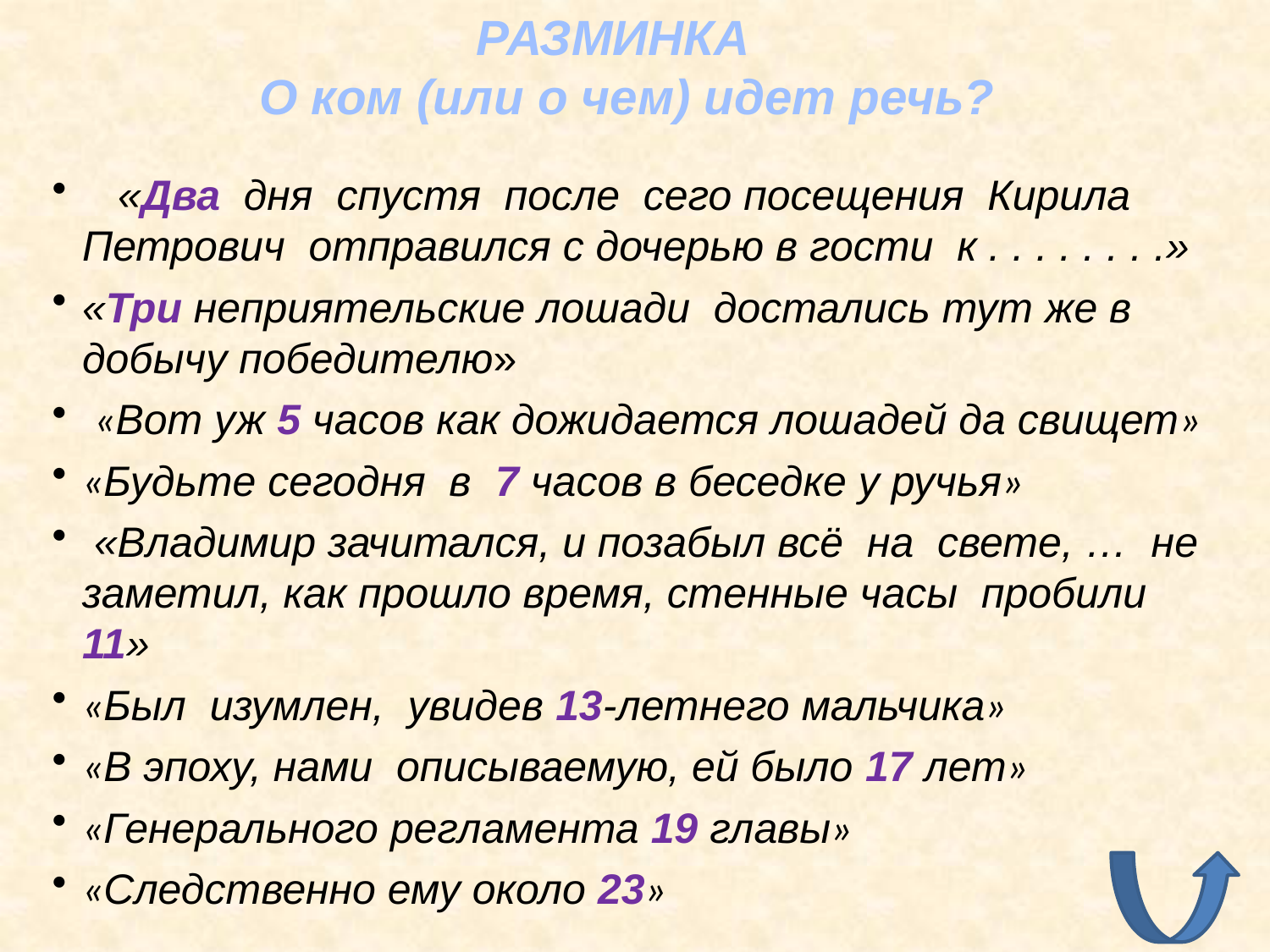

РАЗМИНКА
 О ком (или о чем) идет речь?
   «Два  дня  спустя  после  сего посещения  Кирила  Петрович  отправился с дочерью в гости  к . . . . . . . .»
«Три неприятельские лошади  достались тут же в добычу победителю»
 «Вот уж 5 часов как дожидается лошадей да свищет»
«Будьте сегодня  в  7 часов в беседке у ручья»
 «Владимир зачитался, и позабыл всё  на  свете, …  не заметил, как прошло время, стенные часы  пробили 11»
«Был  изумлен,  увидев 13-летнего мальчика»
«В эпоху, нами  описываемую, ей было 17 лет»
«Генерального регламента 19 главы»
«Следственно ему около 23»